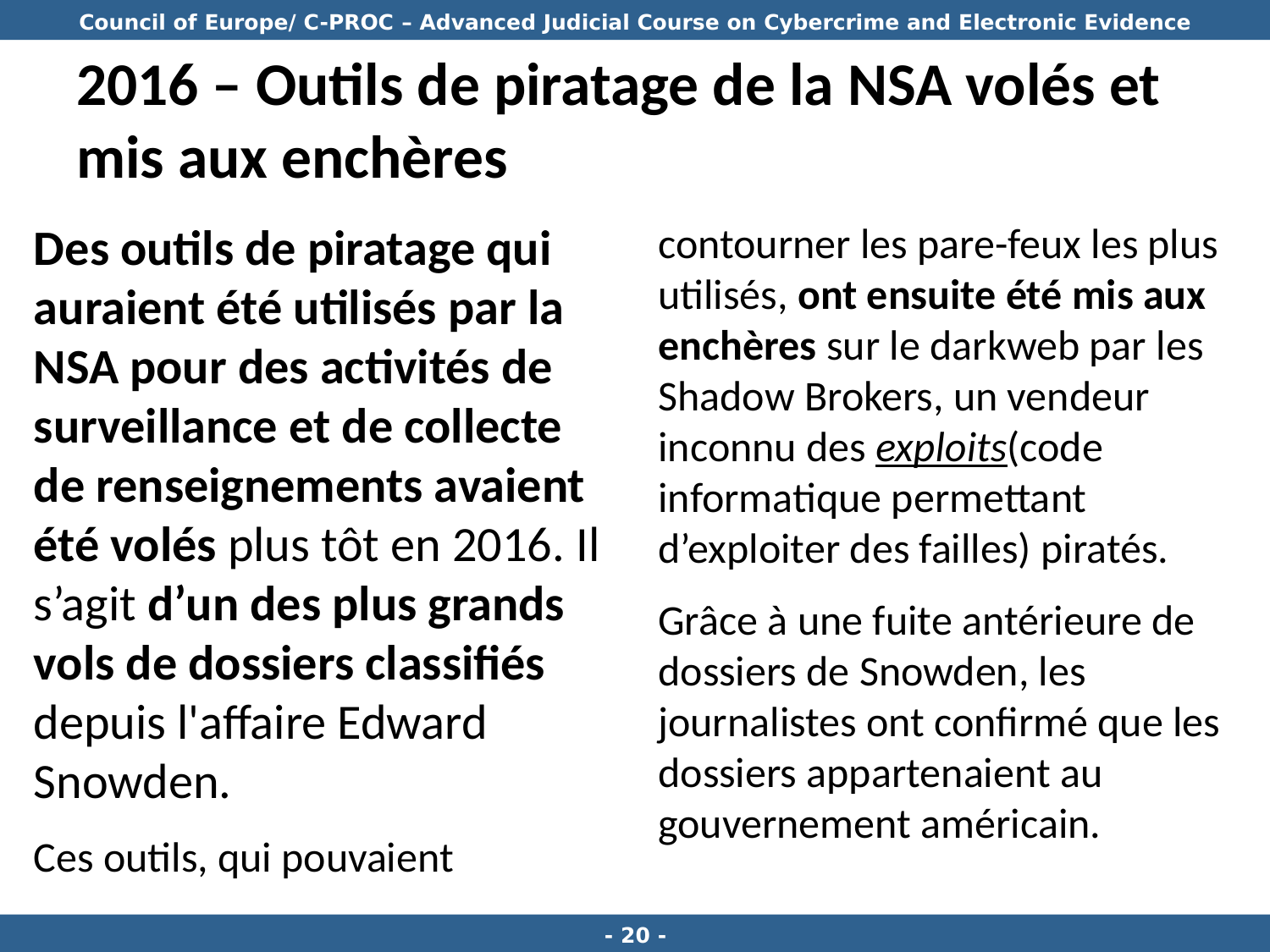

# 2016 – Outils de piratage de la NSA volés et mis aux enchères
Des outils de piratage qui auraient été utilisés par la NSA pour des activités de surveillance et de collecte de renseignements avaient été volés plus tôt en 2016. Il s’agit d’un des plus grands vols de dossiers classifiés depuis l'affaire Edward Snowden.
Ces outils, qui pouvaient contourner les pare-feux les plus utilisés, ont ensuite été mis aux enchères sur le darkweb par les Shadow Brokers, un vendeur inconnu des exploits(code informatique permettant d’exploiter des failles) piratés.
Grâce à une fuite antérieure de dossiers de Snowden, les journalistes ont confirmé que les dossiers appartenaient au gouvernement américain.